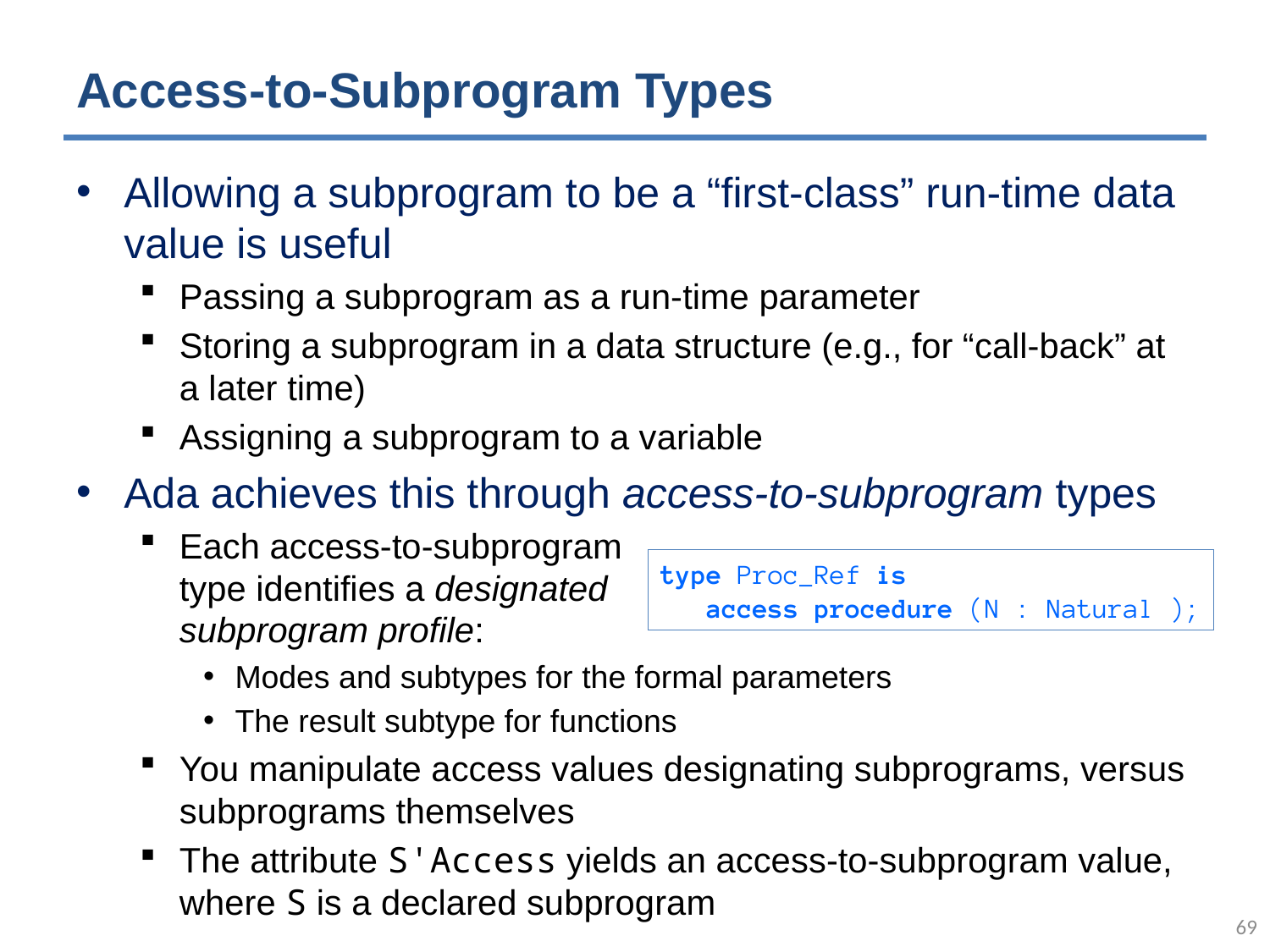

# Access-to-Subprogram Types
Allowing a subprogram to be a “first-class” run-time data value is useful
Passing a subprogram as a run-time parameter
Storing a subprogram in a data structure (e.g., for “call-back” at a later time)
Assigning a subprogram to a variable
Ada achieves this through access-to-subprogram types
Each access-to-subprogram
type identifies a designated
subprogram profile:
Modes and subtypes for the formal parameters
The result subtype for functions
You manipulate access values designating subprograms, versus subprograms themselves
The attribute S'Access yields an access-to-subprogram value, where S is a declared subprogram
type Proc_Ref is
   access procedure (N : Natural );
69